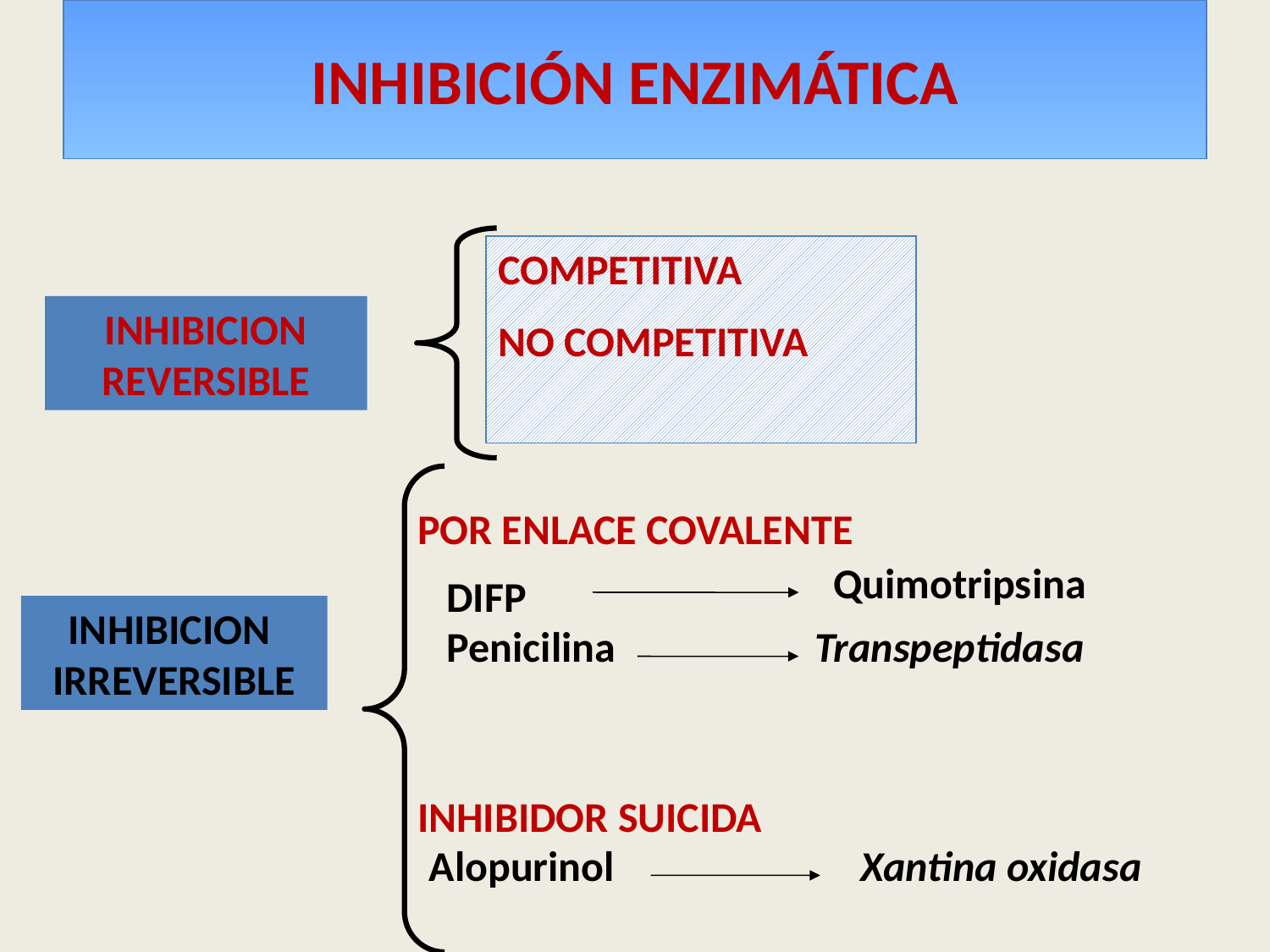

# INHIBICIÓN ENZIMÁTICA

COMPETITIVA
NO COMPETITIVA

INHIBICION REVERSIBLE

POR ENLACE COVALENTE

INHIBIDOR SUICIDA

Quimotripsina
DIFP

INHIBICION
IRREVERSIBLE
Penicilina
Transpeptidasa

Alopurinol
Xantina oxidasa